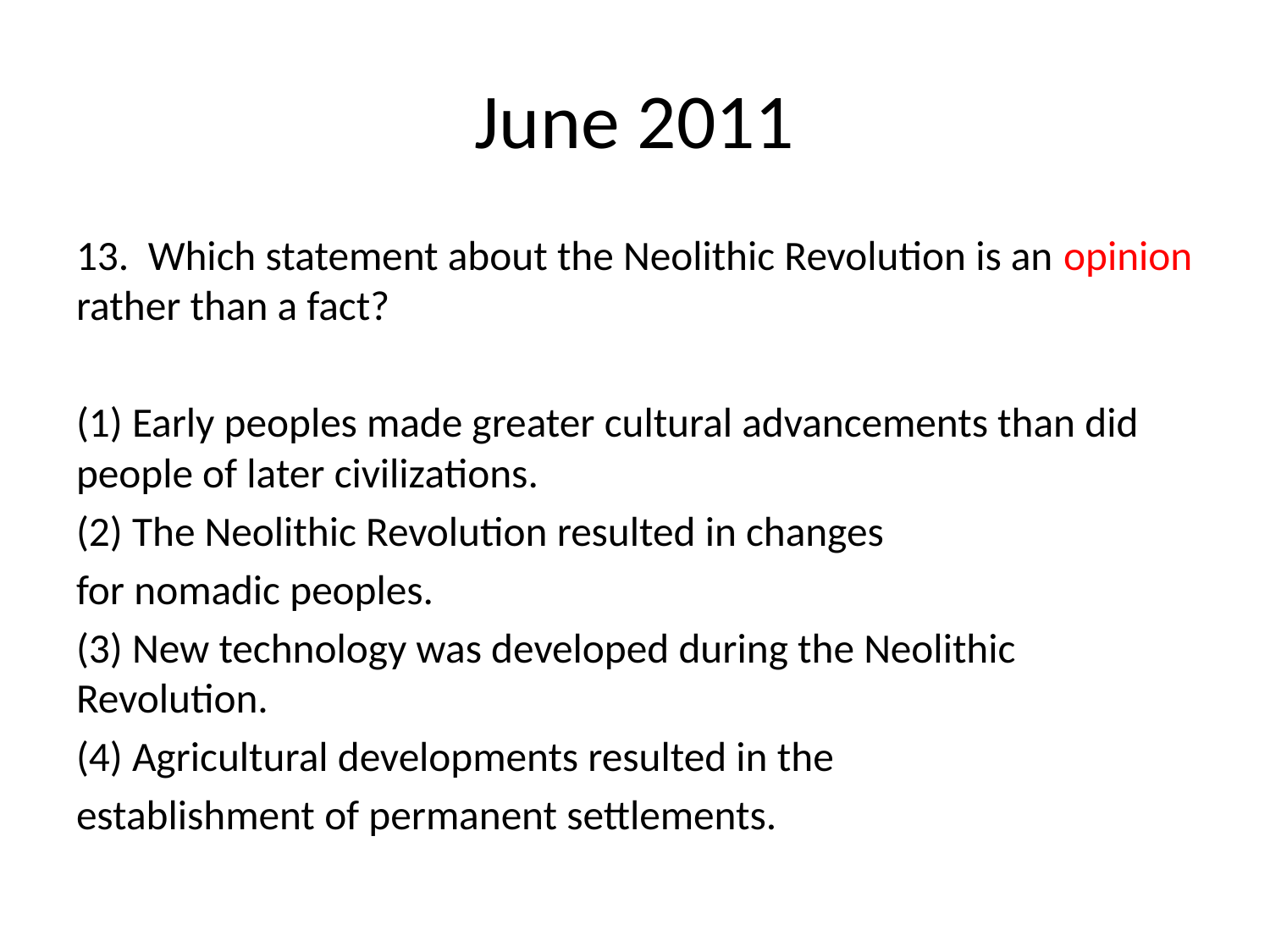

# June 2011
13.  Which statement about the Neolithic Revolution is an opinion rather than a fact?

(1) Early peoples made greater cultural advancements than did people of later civilizations.
(2) The Neolithic Revolution resulted in changes
for nomadic peoples.
(3) New technology was developed during the Neolithic Revolution.
(4) Agricultural developments resulted in the
establishment of permanent settlements.